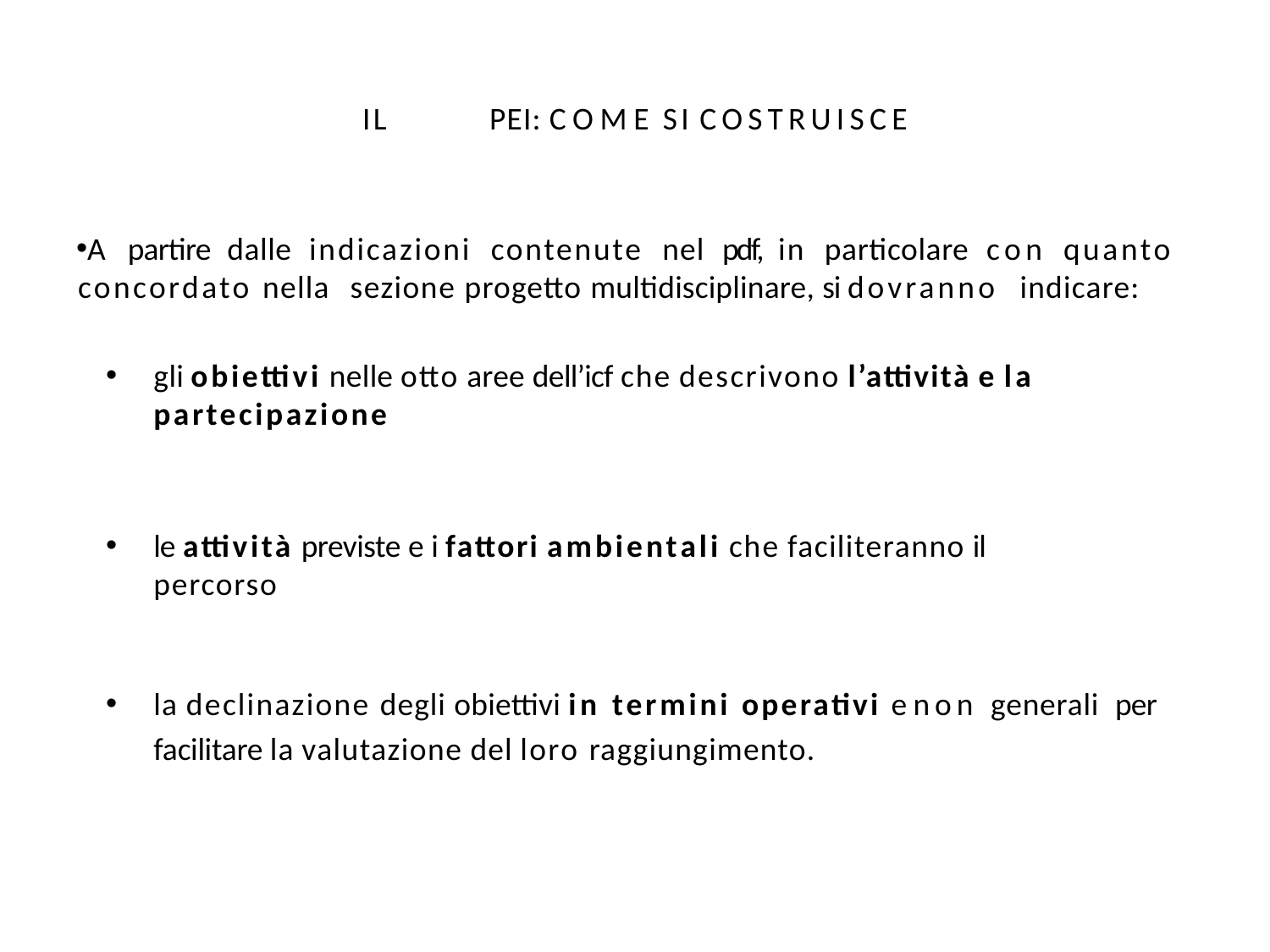

# IL	PEI: COME SI COSTRUISCE
A partire dalle indicazioni contenute nel pdf, in particolare con quanto  concordato nella sezione progetto multidisciplinare, si dovranno  indicare:

gli obiettivi nelle otto aree dell’icf che descrivono l’attività e la  partecipazione

le attività previste e i fattori ambientali che faciliteranno il  percorso

la declinazione degli obiettivi in termini operativi e non generali  per facilitare la valutazione del loro raggiungimento.